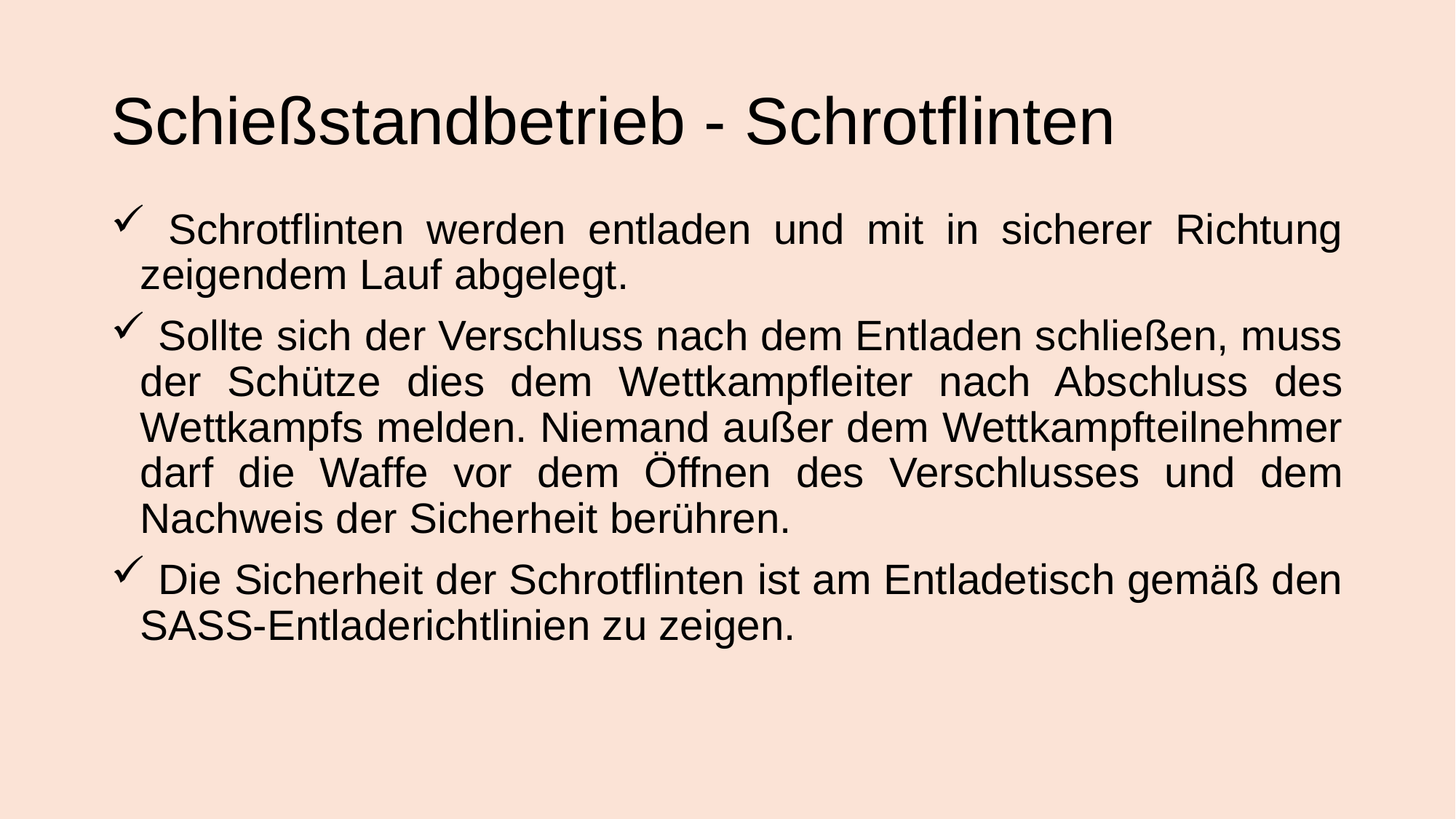

# Schießstandbetrieb - Schrotflinten
 Schrotflinten werden entladen und mit in sicherer Richtung zeigendem Lauf abgelegt.
 Sollte sich der Verschluss nach dem Entladen schließen, muss der Schütze dies dem Wettkampfleiter nach Abschluss des Wettkampfs melden. Niemand außer dem Wettkampfteilnehmer darf die Waffe vor dem Öffnen des Verschlusses und dem Nachweis der Sicherheit berühren.
 Die Sicherheit der Schrotflinten ist am Entladetisch gemäß den SASS-Entladerichtlinien zu zeigen.